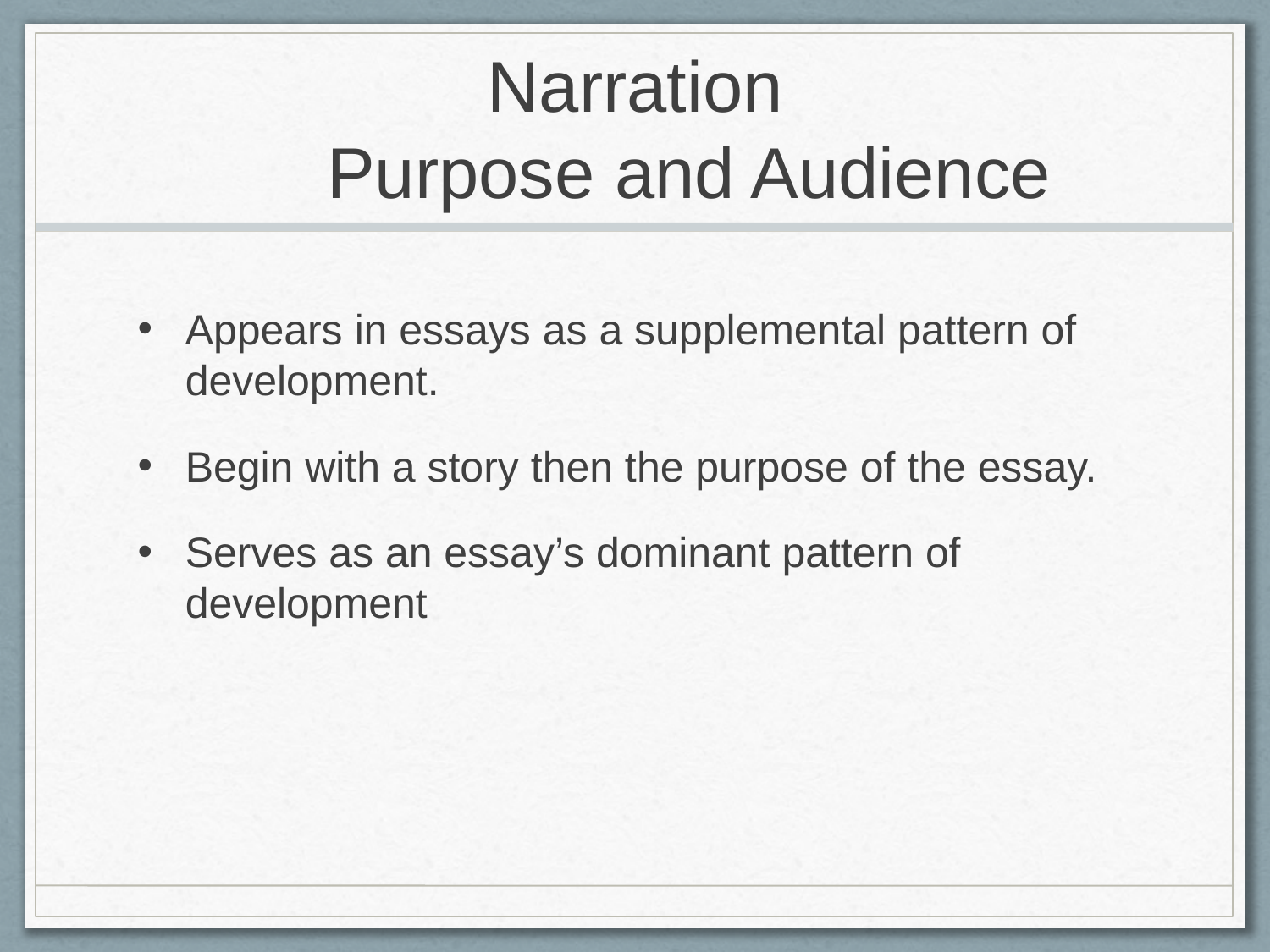

# Narration Purpose and Audience
Appears in essays as a supplemental pattern of development.
Begin with a story then the purpose of the essay.
Serves as an essay’s dominant pattern of development